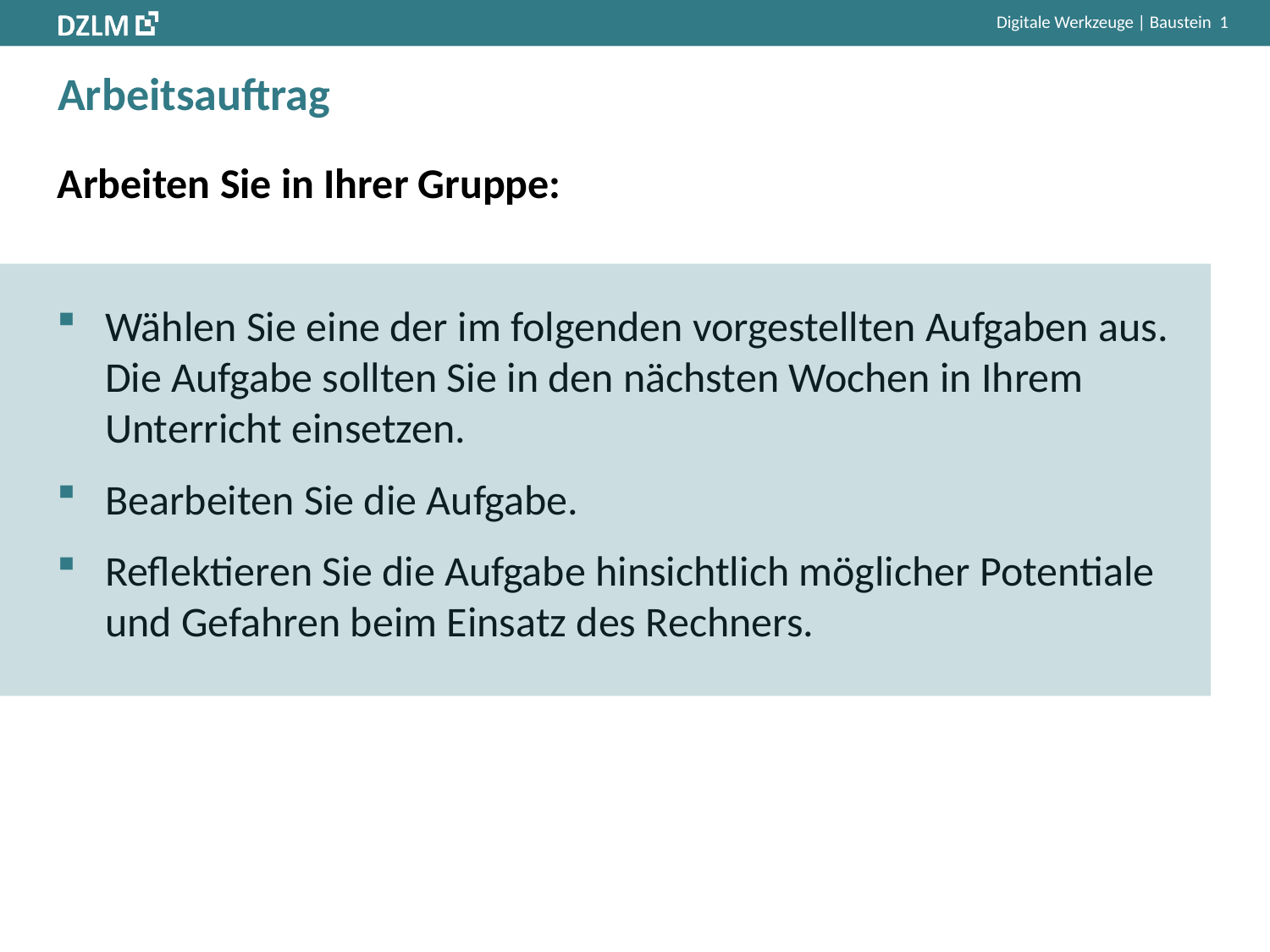

# Arbeitsauftrag
Arbeiten Sie in Ihrer Gruppe:

Wählen Sie eine der im folgenden vorgestellten Aufgaben aus. Die Aufgabe sollten Sie in den nächsten Wochen in Ihrem  Unterricht einsetzen.
Bearbeiten Sie die Aufgabe.
Reflektieren Sie die Aufgabe hinsichtlich möglicher Potentiale und Gefahren beim Einsatz des Rechners.